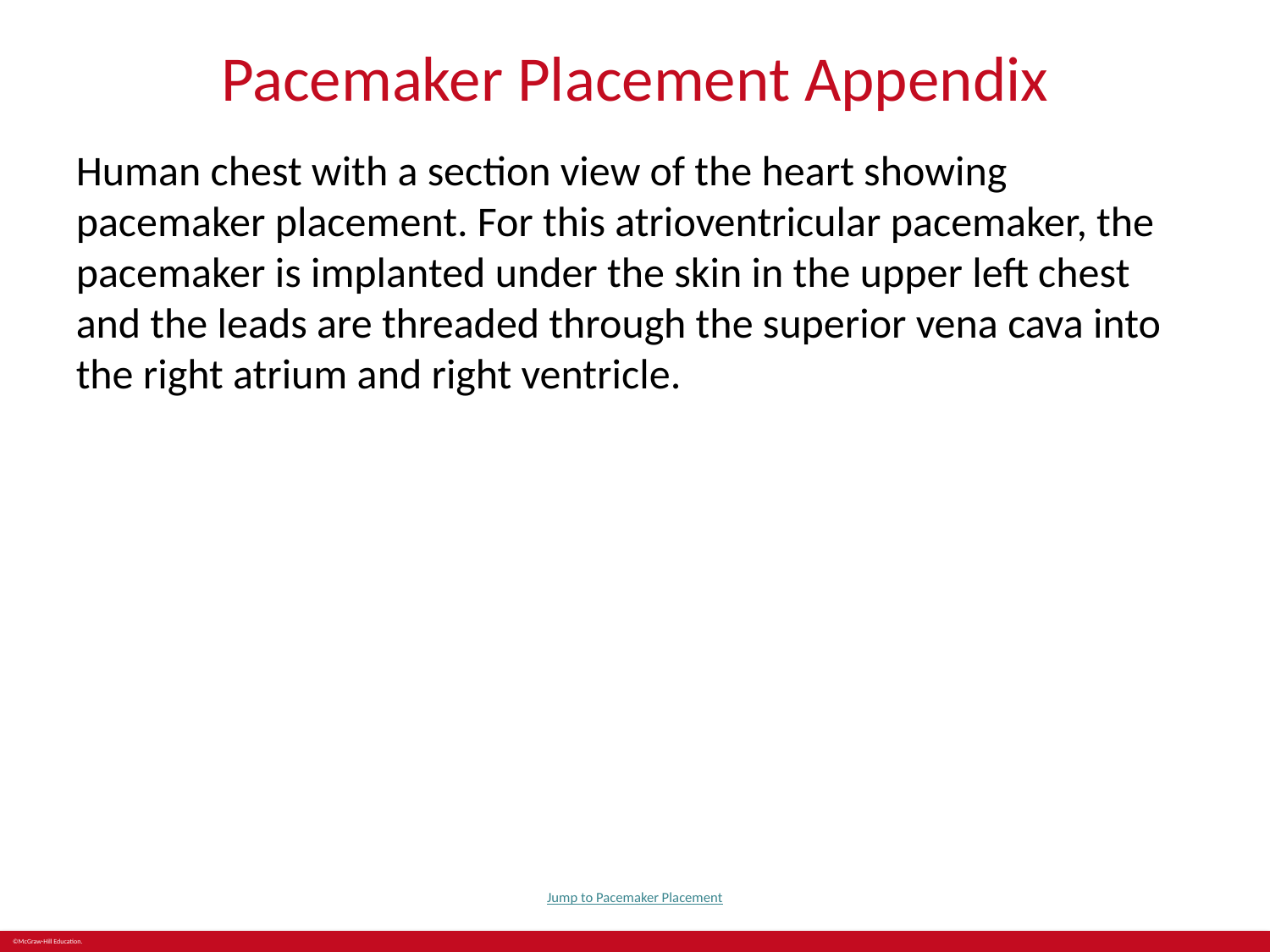

# Pacemaker Placement Appendix
Human chest with a section view of the heart showing pacemaker placement. For this atrioventricular pacemaker, the pacemaker is implanted under the skin in the upper left chest and the leads are threaded through the superior vena cava into the right atrium and right ventricle.
Jump to Pacemaker Placement